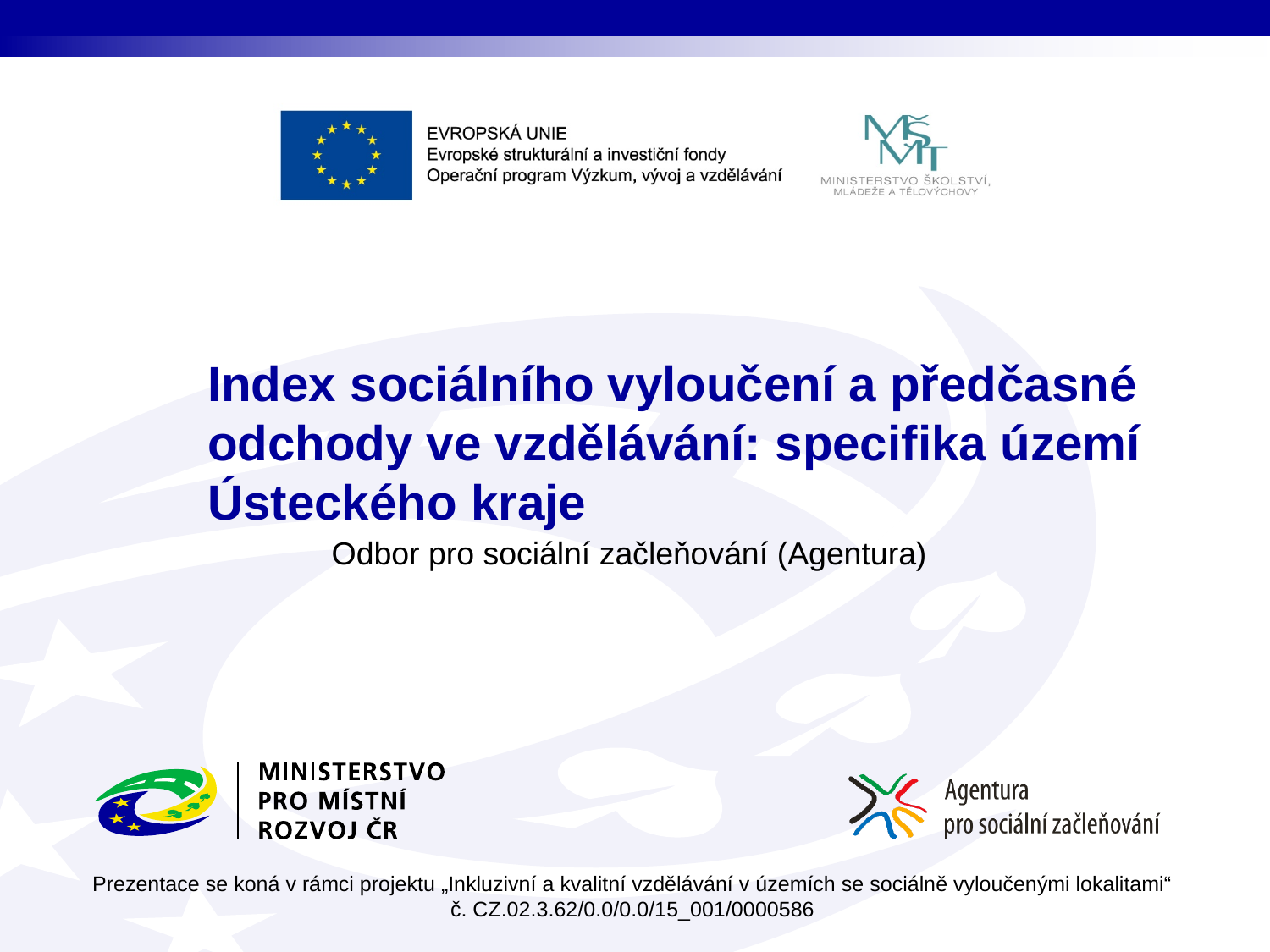

# Index sociálního vyloučení a předčasné odchody ve vzdělávání: specifika území Ústeckého kraje